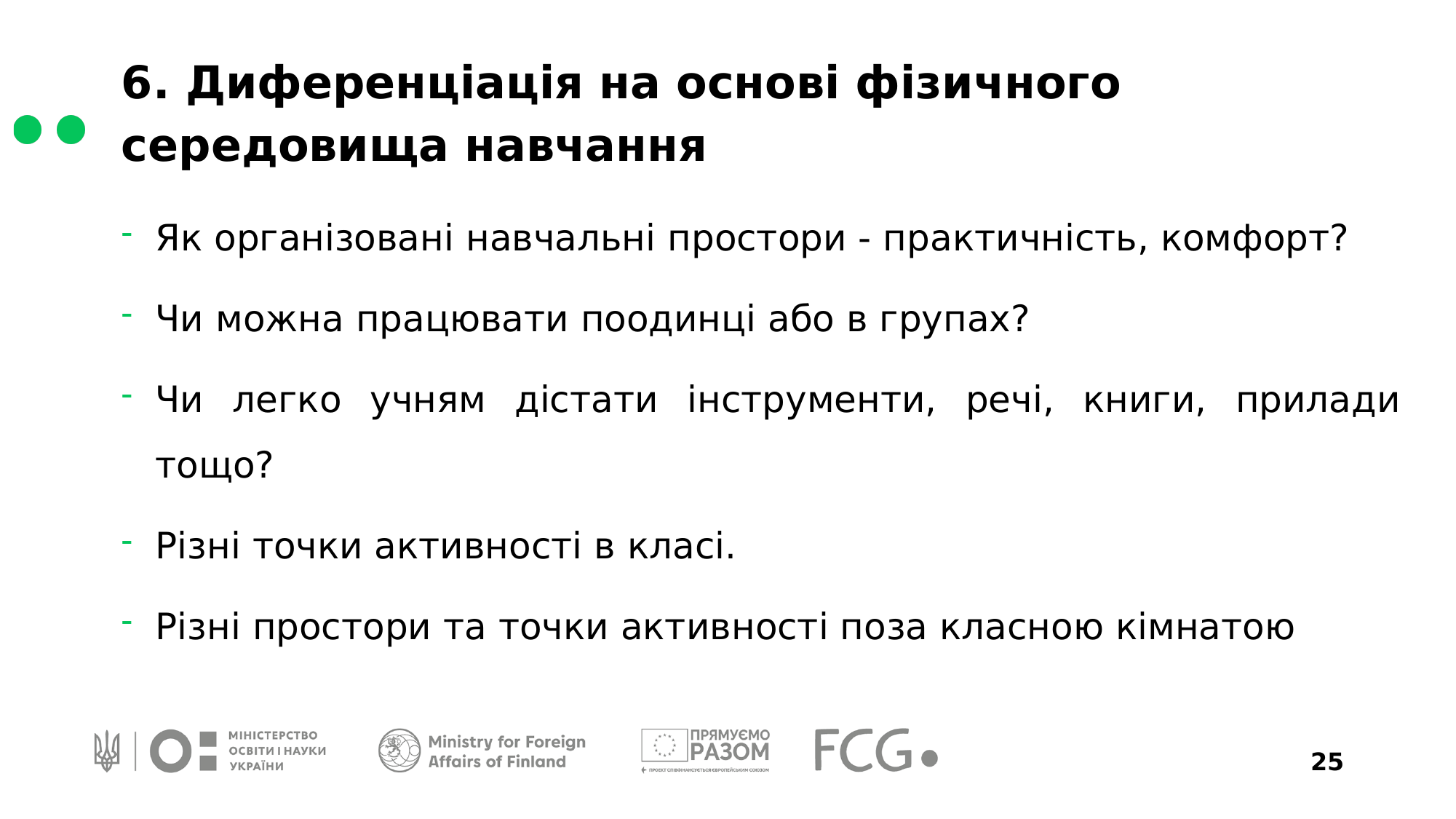

6. Диференціація на основі фізичного середовища навчання
Як організовані навчальні простори - практичність, комфорт?
Чи можна працювати поодинці або в групах?
Чи легко учням дістати інструменти, речі, книги, прилади тощо?
Різні точки активності в класі.
Різні простори та точки активності поза класною кімнатою

25